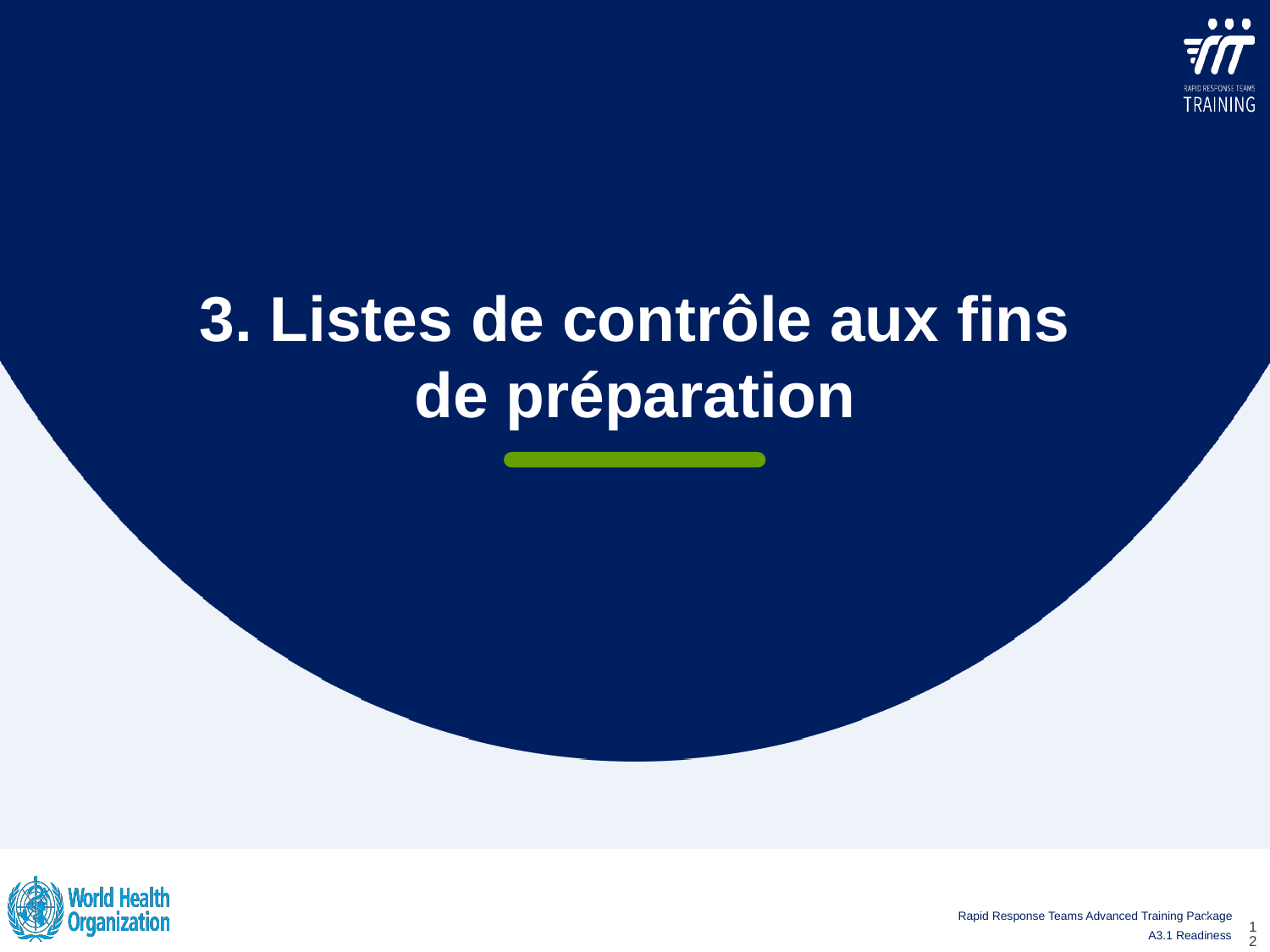

3. Listes de contrôle aux fins de préparation

12